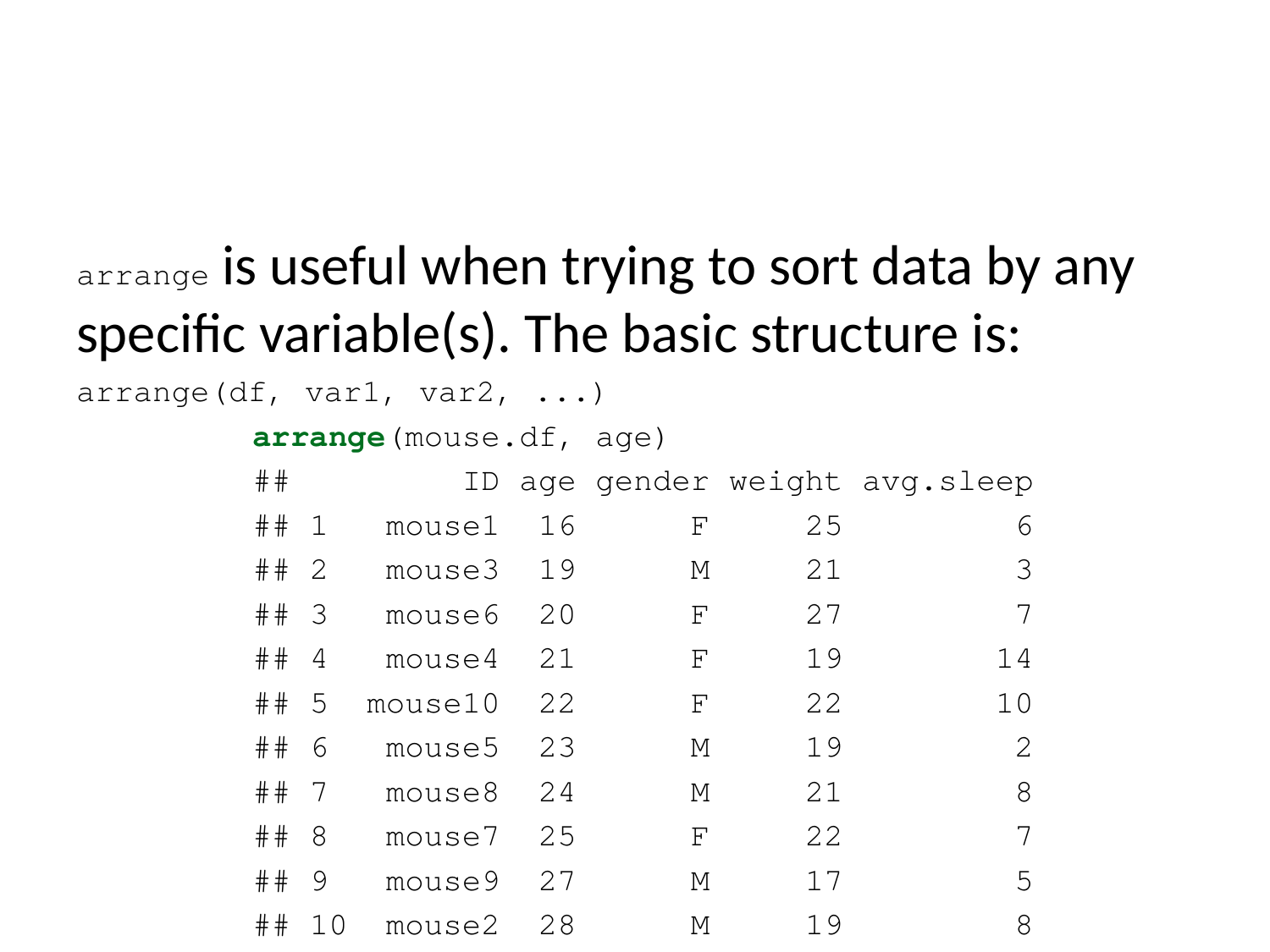

arrange is useful when trying to sort data by any specific variable(s). The basic structure is:
arrange(df, var1, var2, ...)
arrange(mouse.df, age)
##         ID age gender weight avg.sleep
## 1   mouse1  16      F     25         6
## 2   mouse3  19      M     21         3
## 3   mouse6  20      F     27         7
## 4   mouse4  21      F     19        14
## 5  mouse10  22      F     22        10
## 6   mouse5  23      M     19         2
## 7   mouse8  24      M     21         8
## 8   mouse7  25      F     22         7
## 9   mouse9  27      M     17         5
## 10  mouse2  28      M     19         8